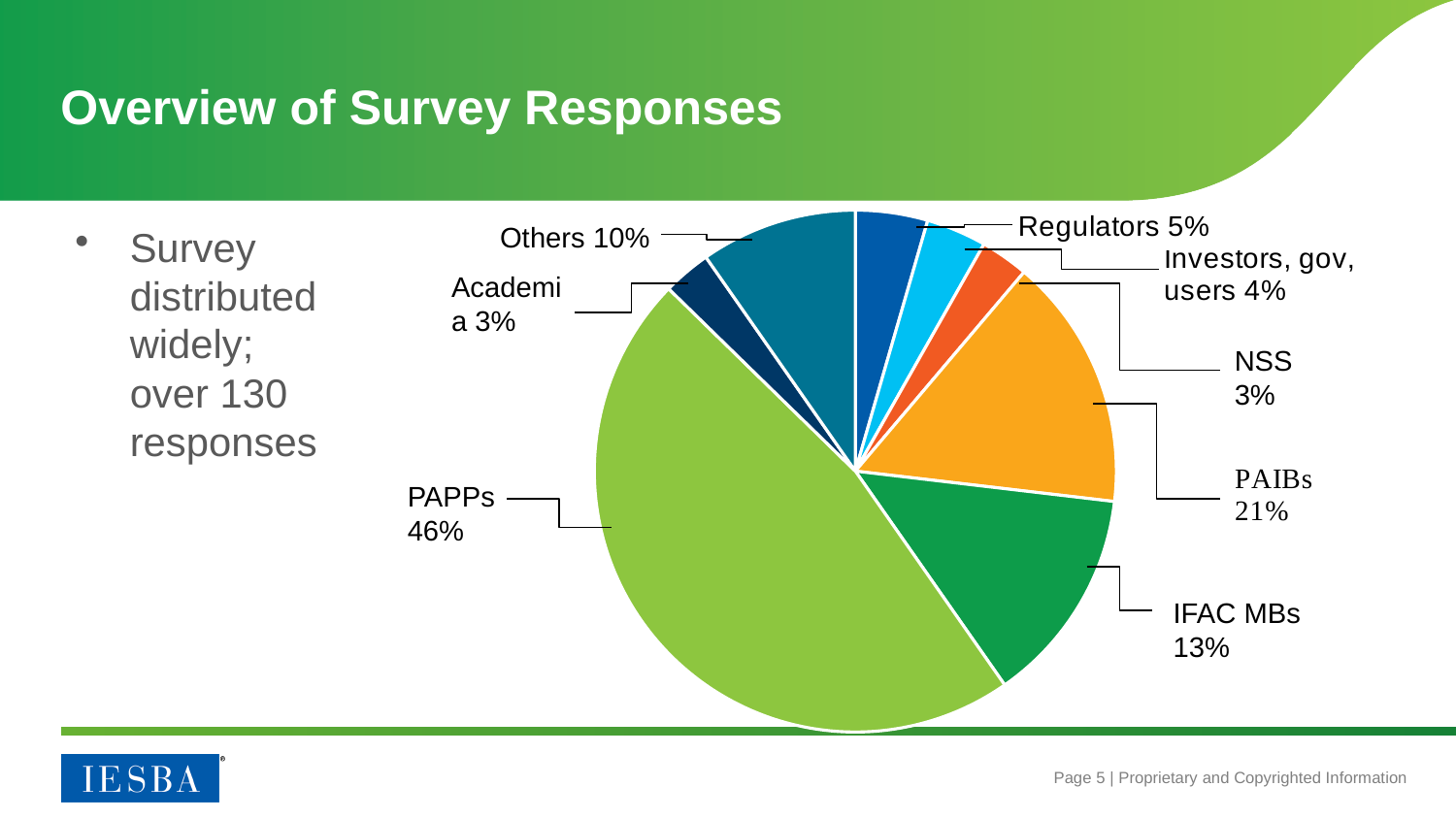

# Overview of Survey Responses

### Chart

| Category | Respondents |
|---|---|
| Regulators | 6.0 |
| Investors, corp governance, users | 5.0 |
| NSS | 4.0 |
| PAIBs | 21.0 |
| IFAC MBs | 18.0 |
| PAPPs | 63.0 |
| Academia | 4.0 |
| Others | 13.0 |
Others 10%
Survey distributed widely; over 130 responses
Academia 3%
NSS 3%
PAPPs 46%
IFAC MBs 13%